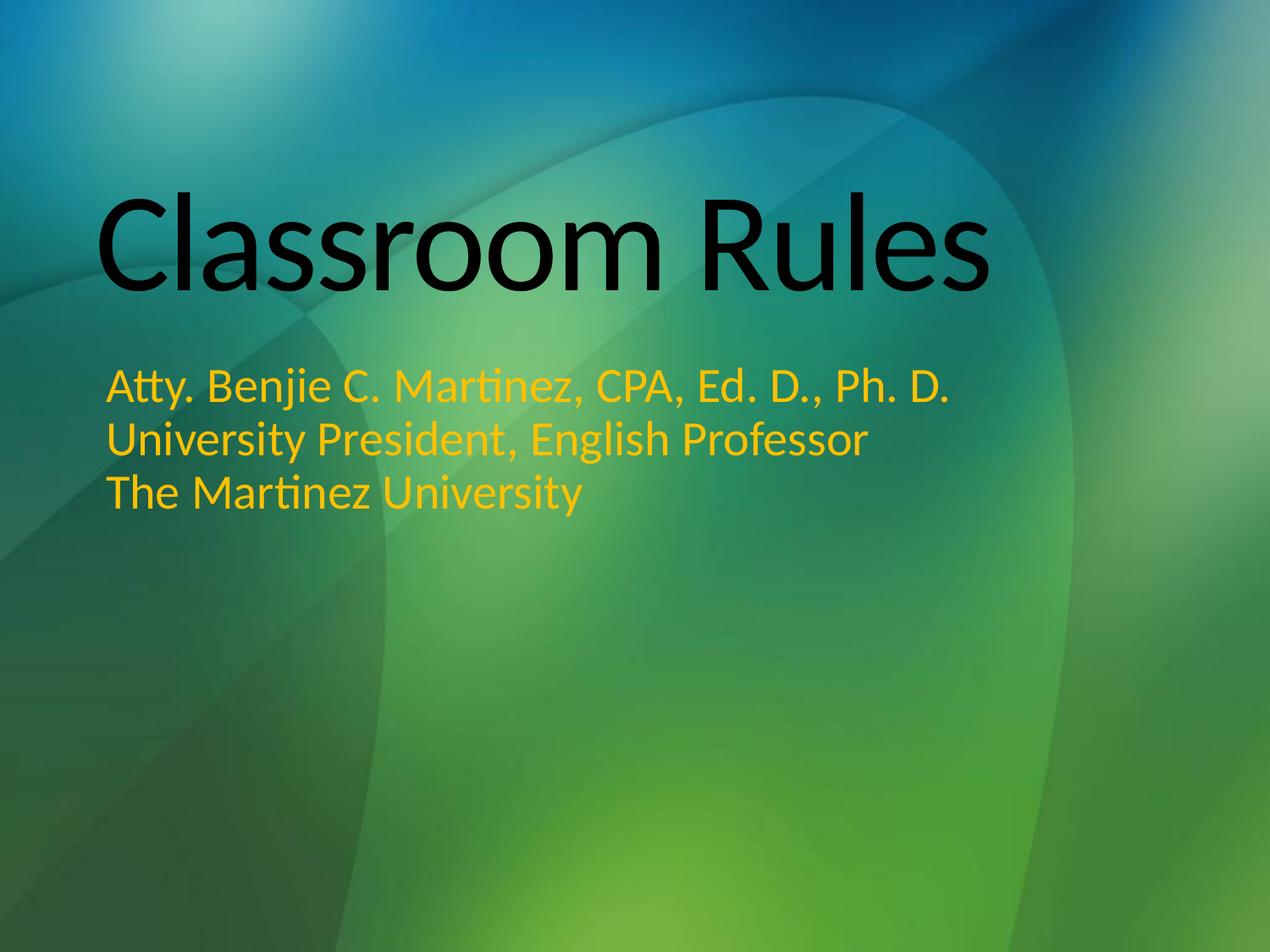

# Classroom Rules
Atty. Benjie C. Martinez, CPA, Ed. D., Ph. D.
University President, English Professor
The Martinez University